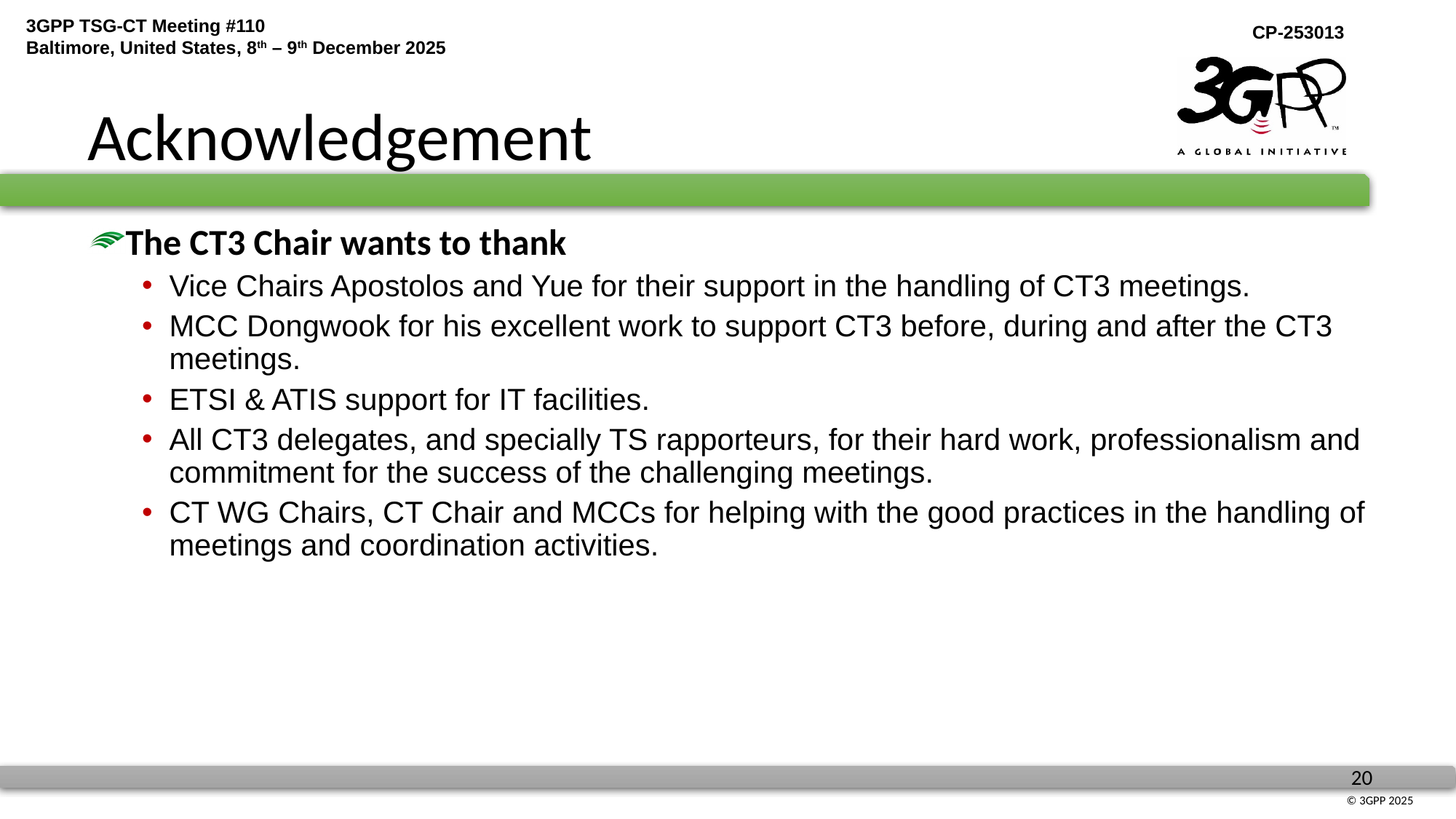

# Acknowledgement
The CT3 Chair wants to thank
Vice Chairs Apostolos and Yue for their support in the handling of CT3 meetings.
MCC Dongwook for his excellent work to support CT3 before, during and after the CT3 meetings.
ETSI & ATIS support for IT facilities.
All CT3 delegates, and specially TS rapporteurs, for their hard work, professionalism and commitment for the success of the challenging meetings.
CT WG Chairs, CT Chair and MCCs for helping with the good practices in the handling of meetings and coordination activities.